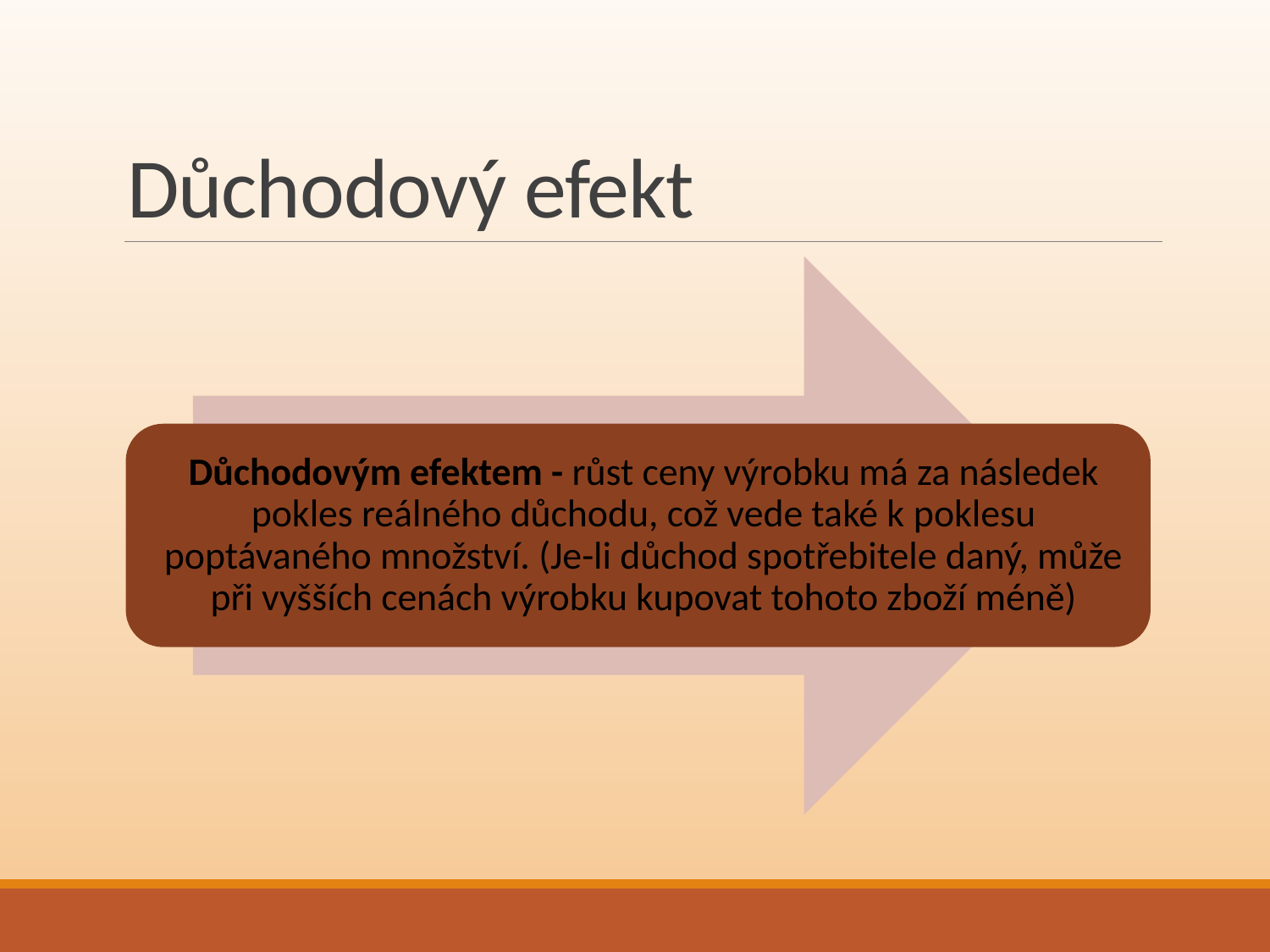

# Důchodový efekt
Důchodovým efektem - růst ceny výrobku má za následek pokles reálného důchodu, což vede také k poklesu poptávaného množství. (Je-li důchod spotřebitele daný, může při vyšších cenách výrobku kupovat tohoto zboží méně)